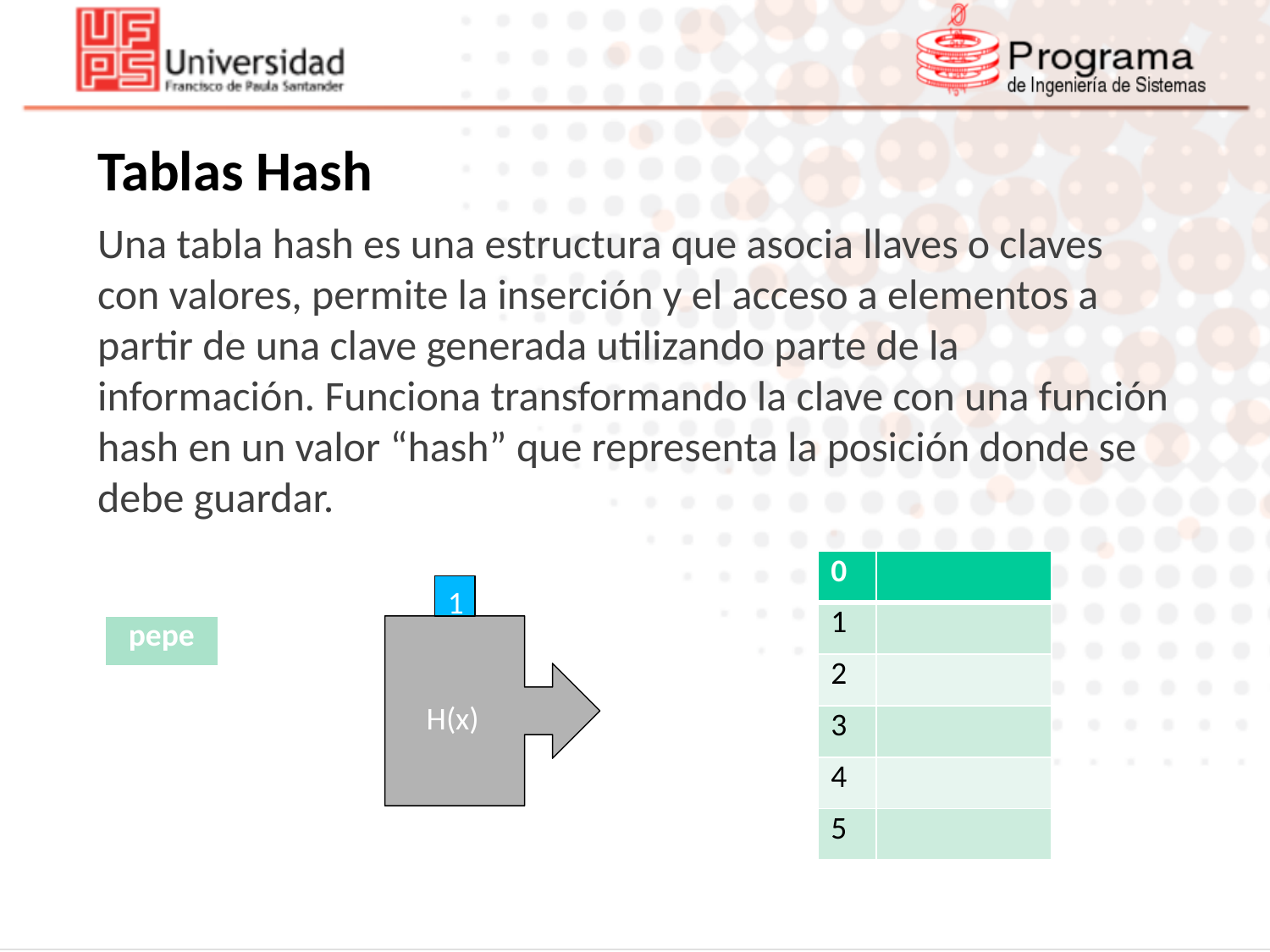

Tablas Hash
Una tabla hash es una estructura que asocia llaves o claves con valores, permite la inserción y el acceso a elementos a partir de una clave generada utilizando parte de la información. Funciona transformando la clave con una función hash en un valor “hash” que representa la posición donde se debe guardar.
| 0 |  |
| --- | --- |
| 1 |  |
| 2 |  |
| 3 |  |
| 4 |  |
| 5 |  |
1
| pepe |
| --- |

    H(x)
| 0 | pepe |
| --- | --- |
| pepe |
| --- |